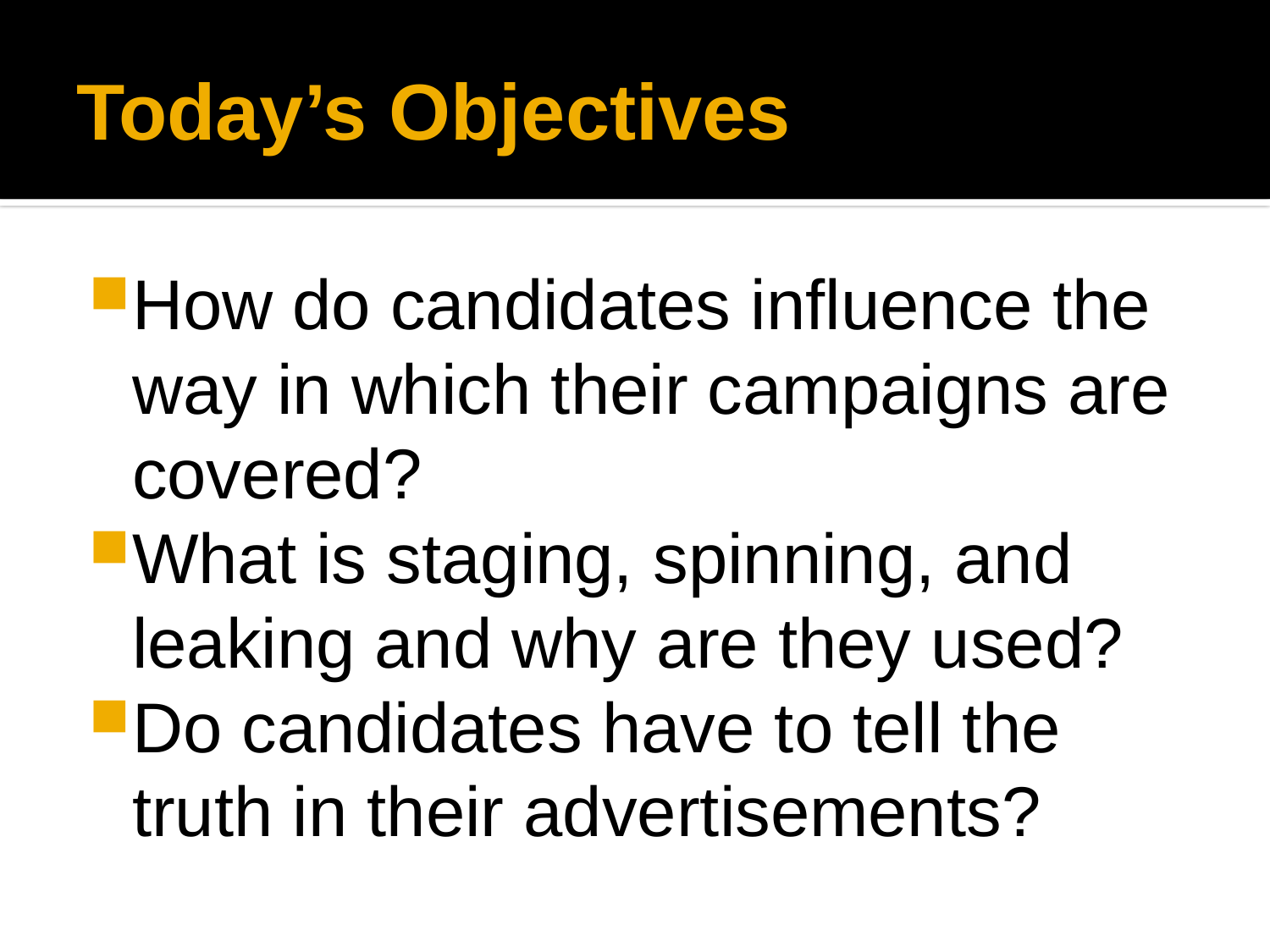

# Today’s Objectives
How do candidates influence the way in which their campaigns are covered?
What is staging, spinning, and leaking and why are they used?
Do candidates have to tell the truth in their advertisements?